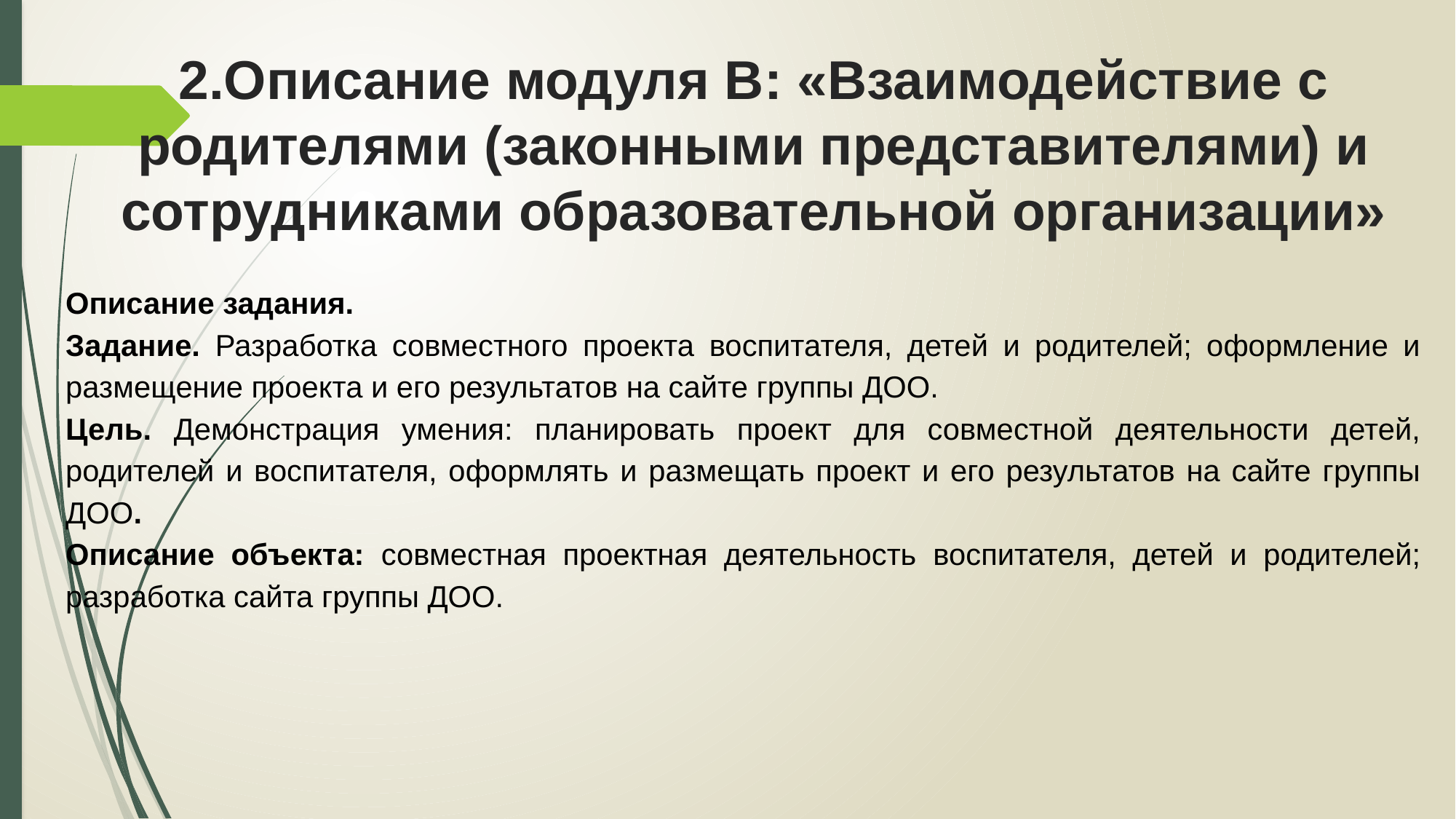

# 2.Описание модуля В: «Взаимодействие с родителями (законными представителями) и сотрудниками образовательной организации»
Описание задания.
Задание. Разработка совместного проекта воспитателя, детей и родителей; оформление и размещение проекта и его результатов на сайте группы ДОО.
Цель. Демонстрация умения: планировать проект для совместной деятельности детей, родителей и воспитателя, оформлять и размещать проект и его результатов на сайте группы ДОО.
Описание объекта: совместная проектная деятельность воспитателя, детей и родителей; разработка сайта группы ДОО.